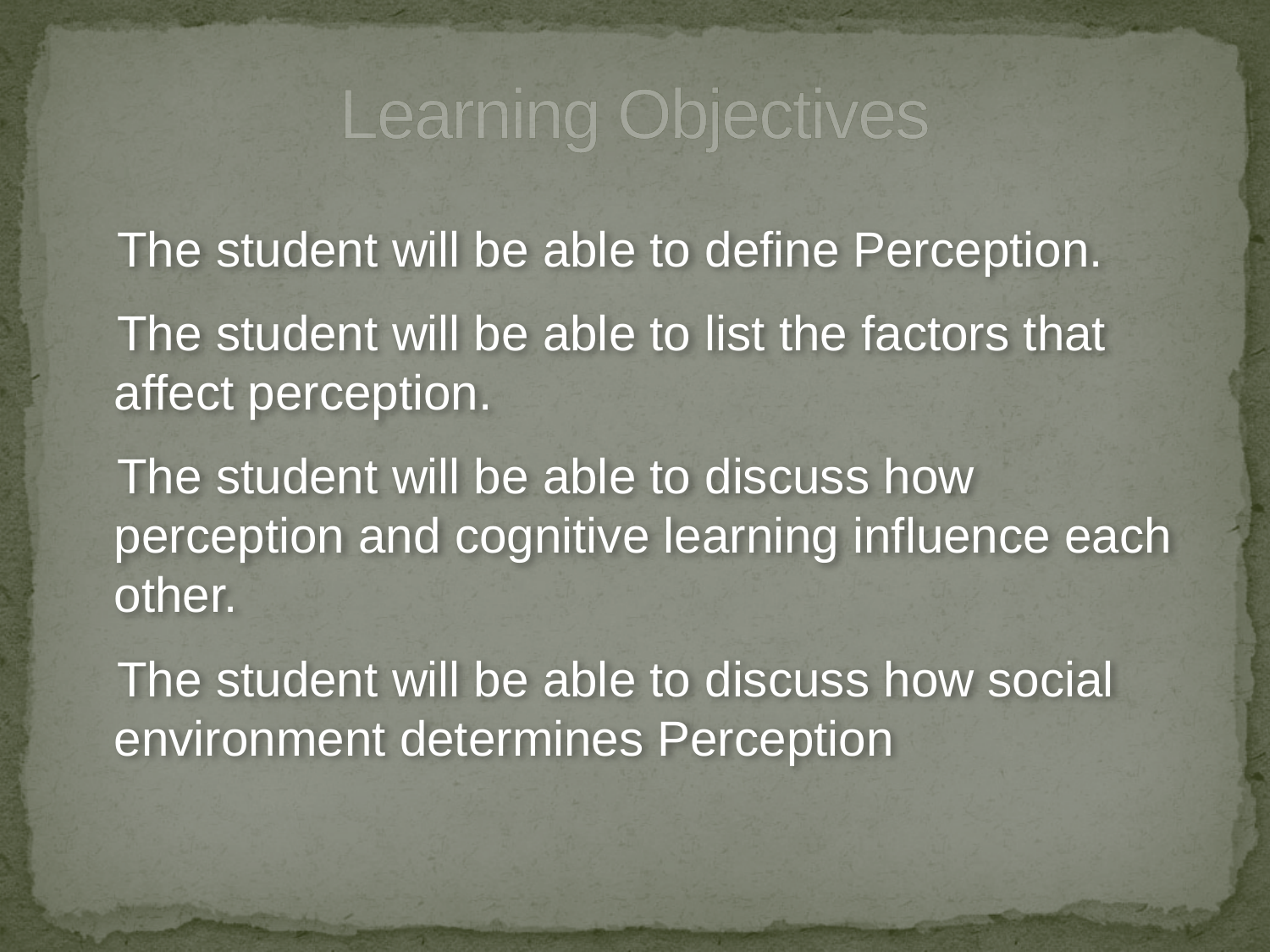

# Learning Objectives
   The student will be able to define Perception.
   The student will be able to list the factors that affect perception.
   The student will be able to discuss how   perception and cognitive learning influence each other.
   The student will be able to discuss how social environment determines Perception